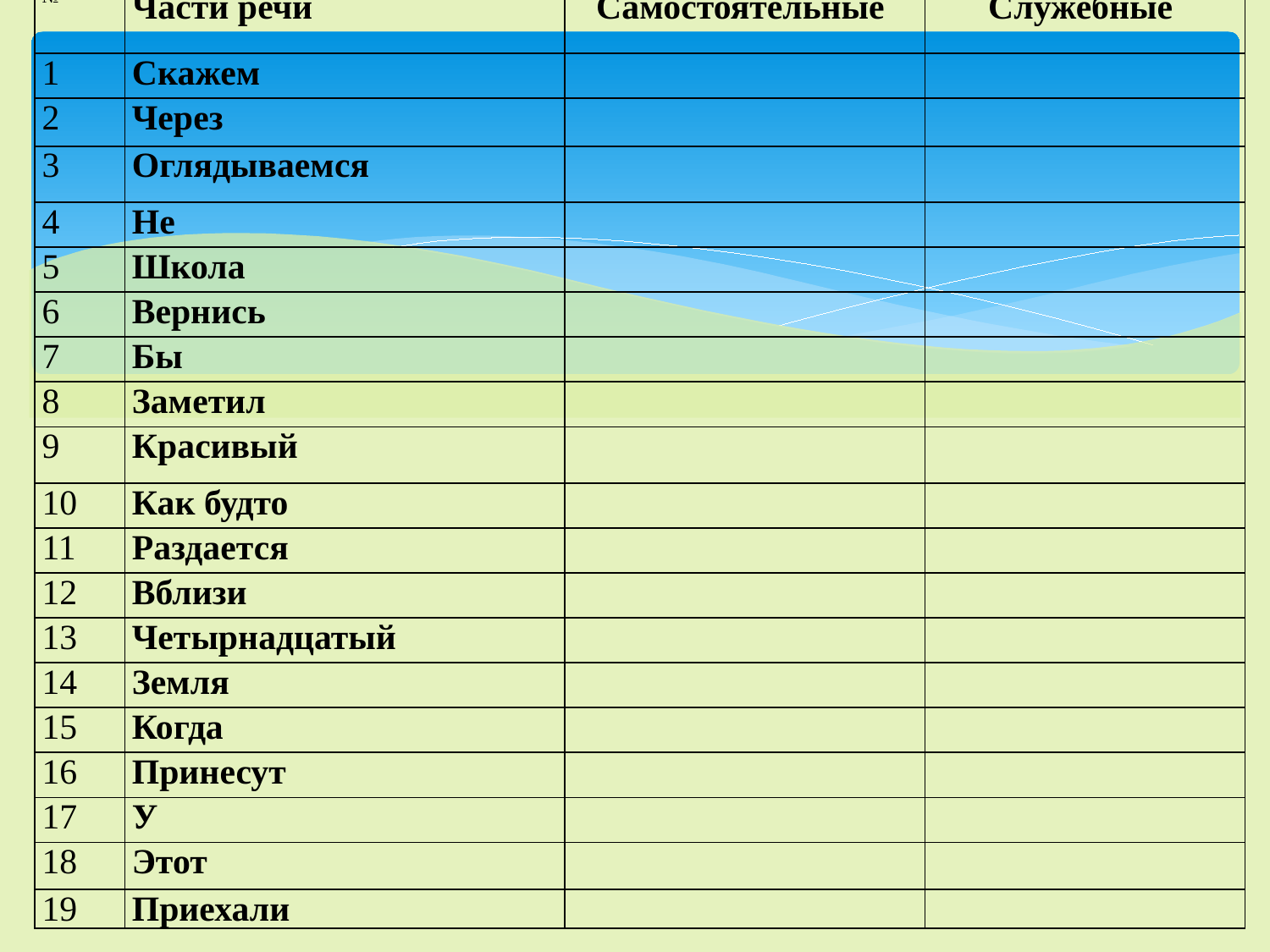

#
| № | Части речи | Самостоятельные | Служебные |
| --- | --- | --- | --- |
| 1 | Скажем |  |  |
| 2 | Через |  |  |
| 3 | Оглядываемся |  |  |
| 4 | Не |  |  |
| 5 | Школа |  |  |
| 6 | Вернись |  |  |
| 7 | Бы |  |  |
| 8 | Заметил |  |  |
| 9 | Красивый |  |  |
| 10 | Как будто |  |  |
| 11 | Раздается |  |  |
| 12 | Вблизи |  |  |
| 13 | Четырнадцатый |  |  |
| 14 | Земля |  |  |
| 15 | Когда |  |  |
| 16 | Принесут |  |  |
| 17 | У |  |  |
| 18 | Этот |  |  |
| 19 | Приехали |  |  |